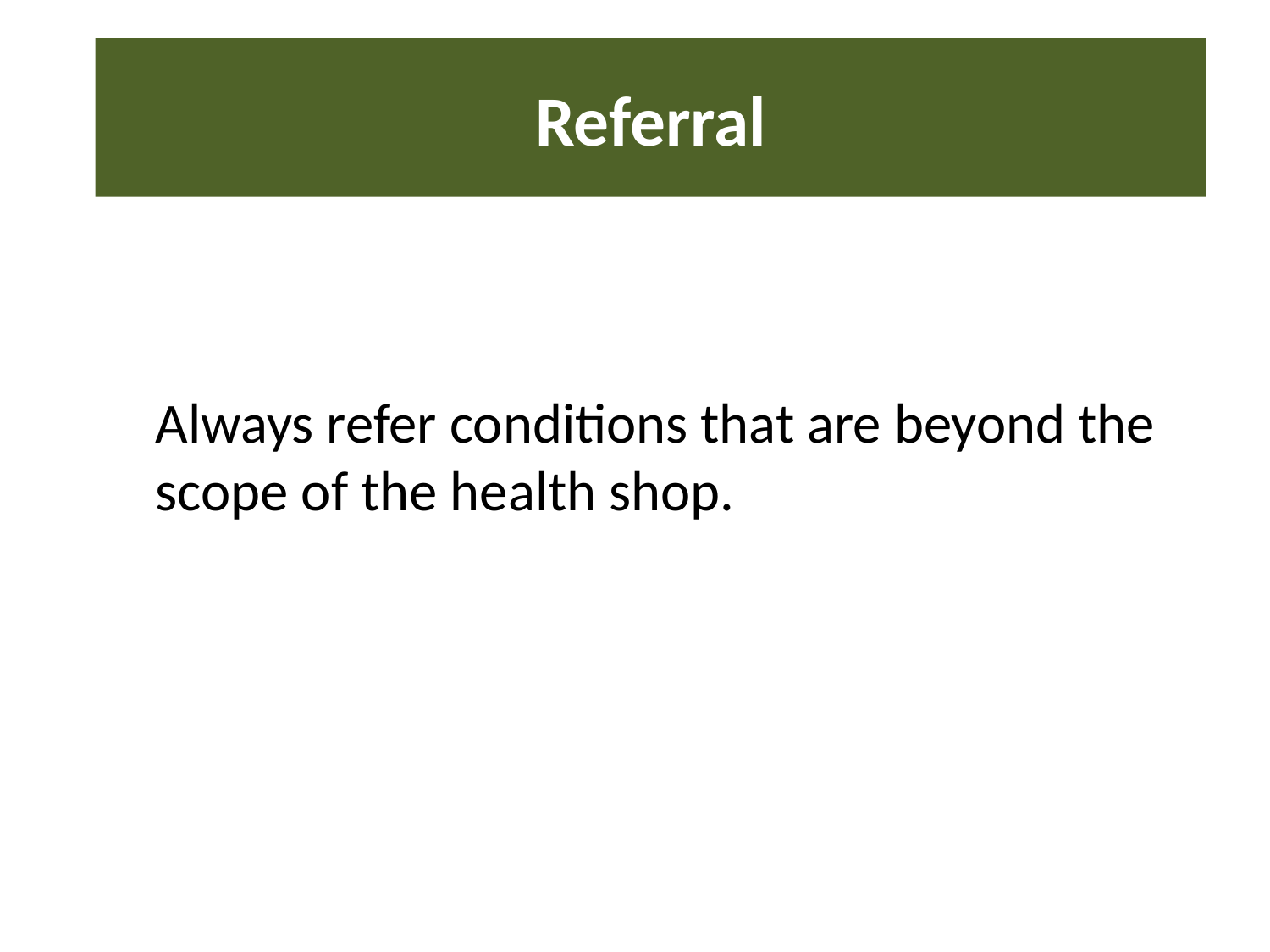

# Referral

Always refer conditions that are beyond the scope of the health shop.